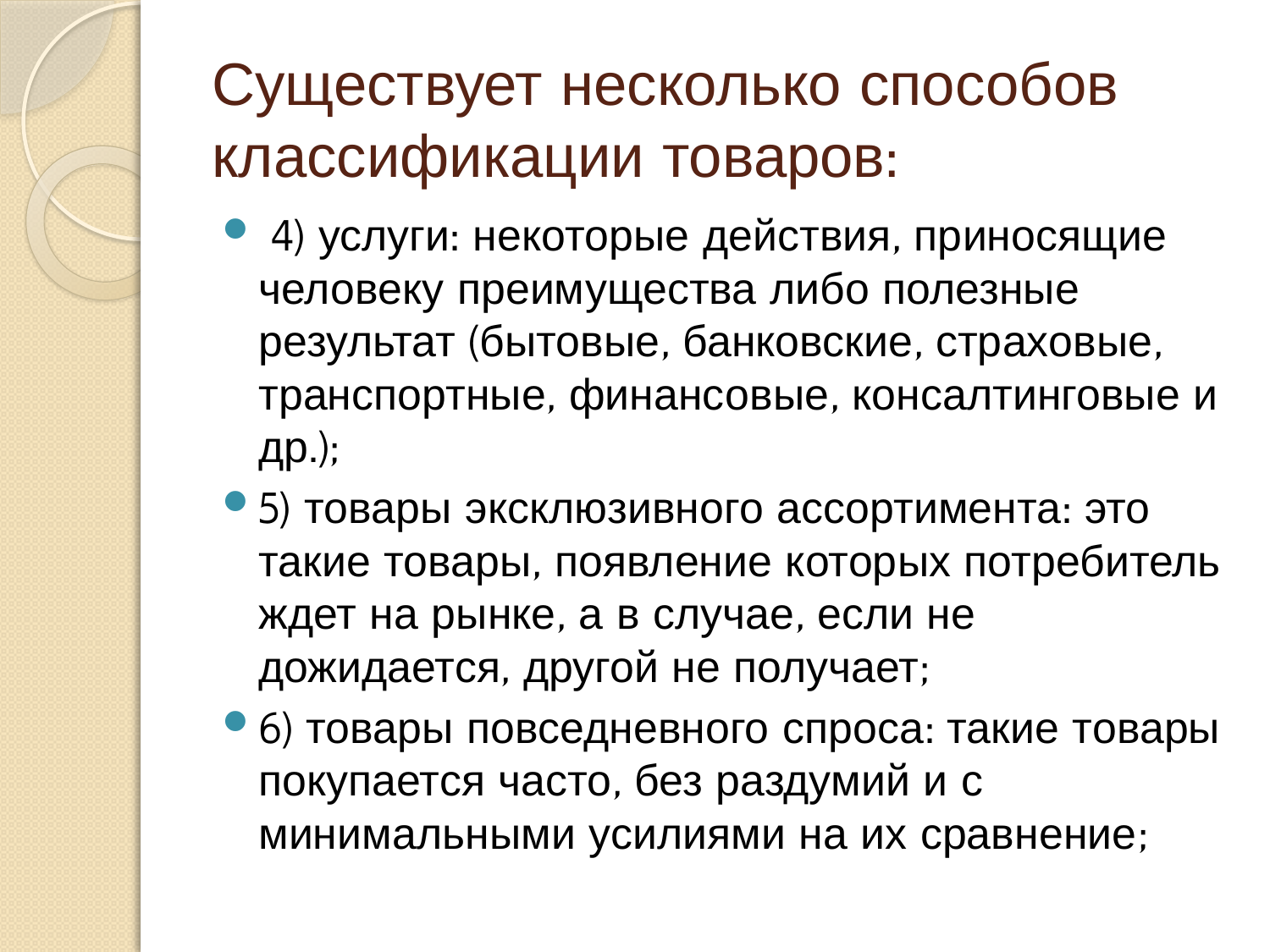

# Существует несколько способов классификации товаров:
 4) услуги: некоторые действия, приносящие человеку преимущества либо полезные результат (бытовые, банковские, страховые, транспортные, финансовые, консалтинговые и др.);
5) товары эксклюзивного ассортимента: это такие товары, появление которых потребитель ждет на рынке, а в случае, если не дожидается, другой не получает;
6) товары повседневного спроса: такие товары покупается часто, без раздумий и с минимальными усилиями на их сравнение;